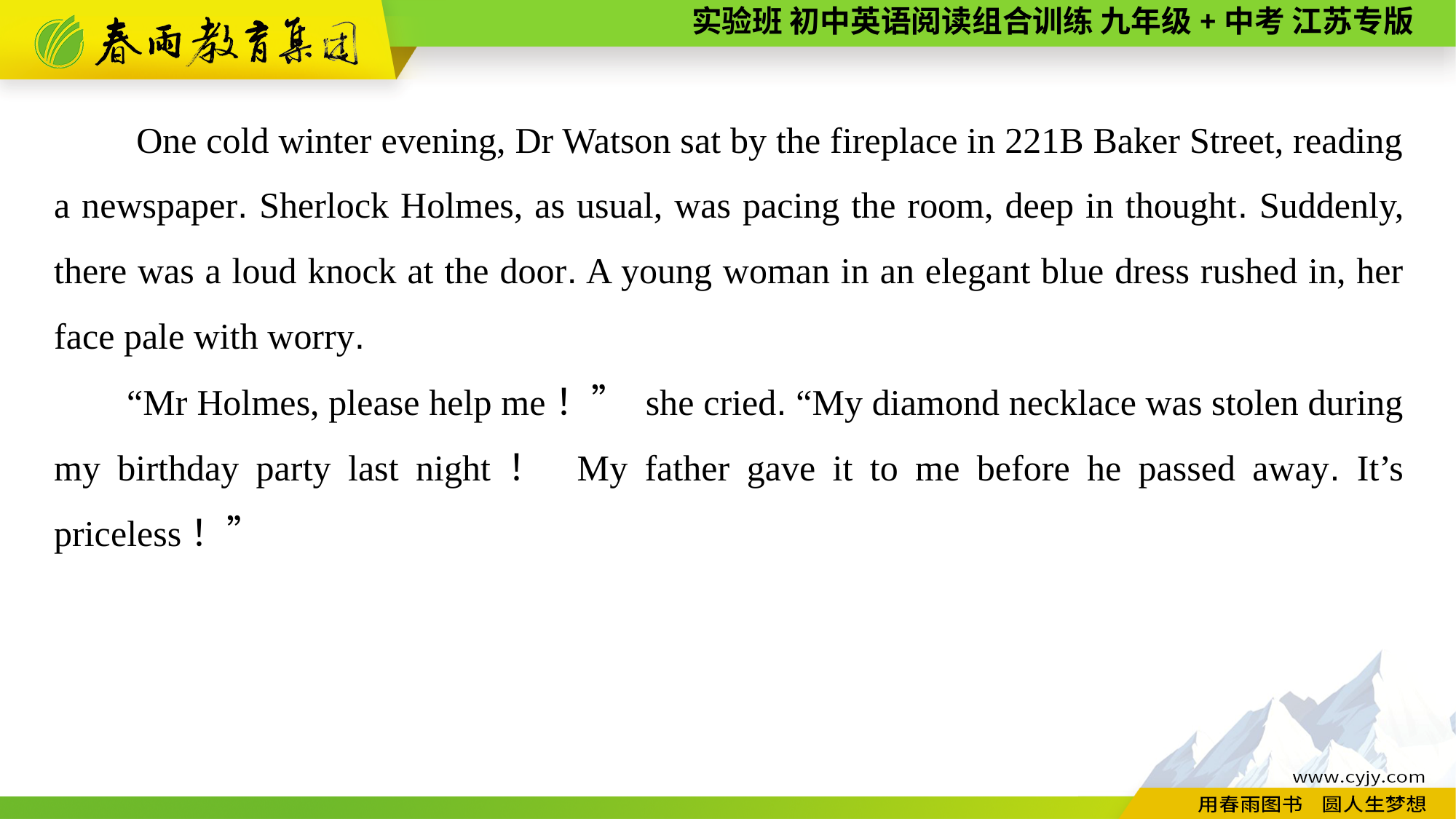

One cold winter evening, Dr Watson sat by the fireplace in 221B Baker Street, reading a newspaper. Sherlock Holmes, as usual, was pacing the room, deep in thought. Suddenly, there was a loud knock at the door. A young woman in an elegant blue dress rushed in, her face pale with worry.
“Mr Holmes, please help me！” she cried. “My diamond necklace was stolen during my birthday party last night！ My father gave it to me before he passed away. It’s priceless！”